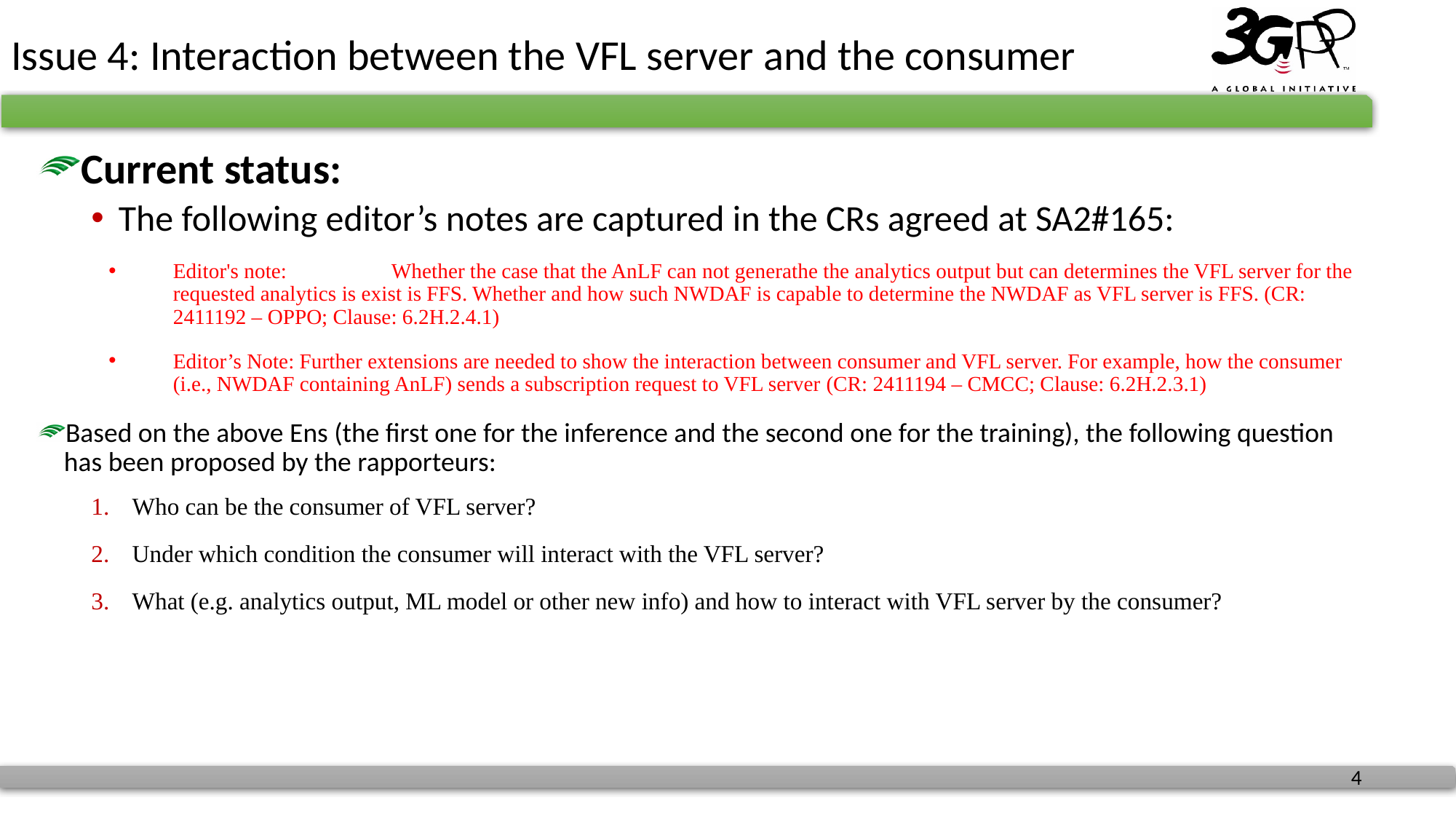

# Issue 4: Interaction between the VFL server and the consumer
Current status:
The following editor’s notes are captured in the CRs agreed at SA2#165:
Editor's note:	Whether the case that the AnLF can not generathe the analytics output but can determines the VFL server for the requested analytics is exist is FFS. Whether and how such NWDAF is capable to determine the NWDAF as VFL server is FFS. (CR: 2411192 – OPPO; Clause: 6.2H.2.4.1)
Editor’s Note: Further extensions are needed to show the interaction between consumer and VFL server. For example, how the consumer (i.e., NWDAF containing AnLF) sends a subscription request to VFL server (CR: 2411194 – CMCC; Clause: 6.2H.2.3.1)
Based on the above Ens (the first one for the inference and the second one for the training), the following question has been proposed by the rapporteurs:
Who can be the consumer of VFL server?
Under which condition the consumer will interact with the VFL server?
What (e.g. analytics output, ML model or other new info) and how to interact with VFL server by the consumer?